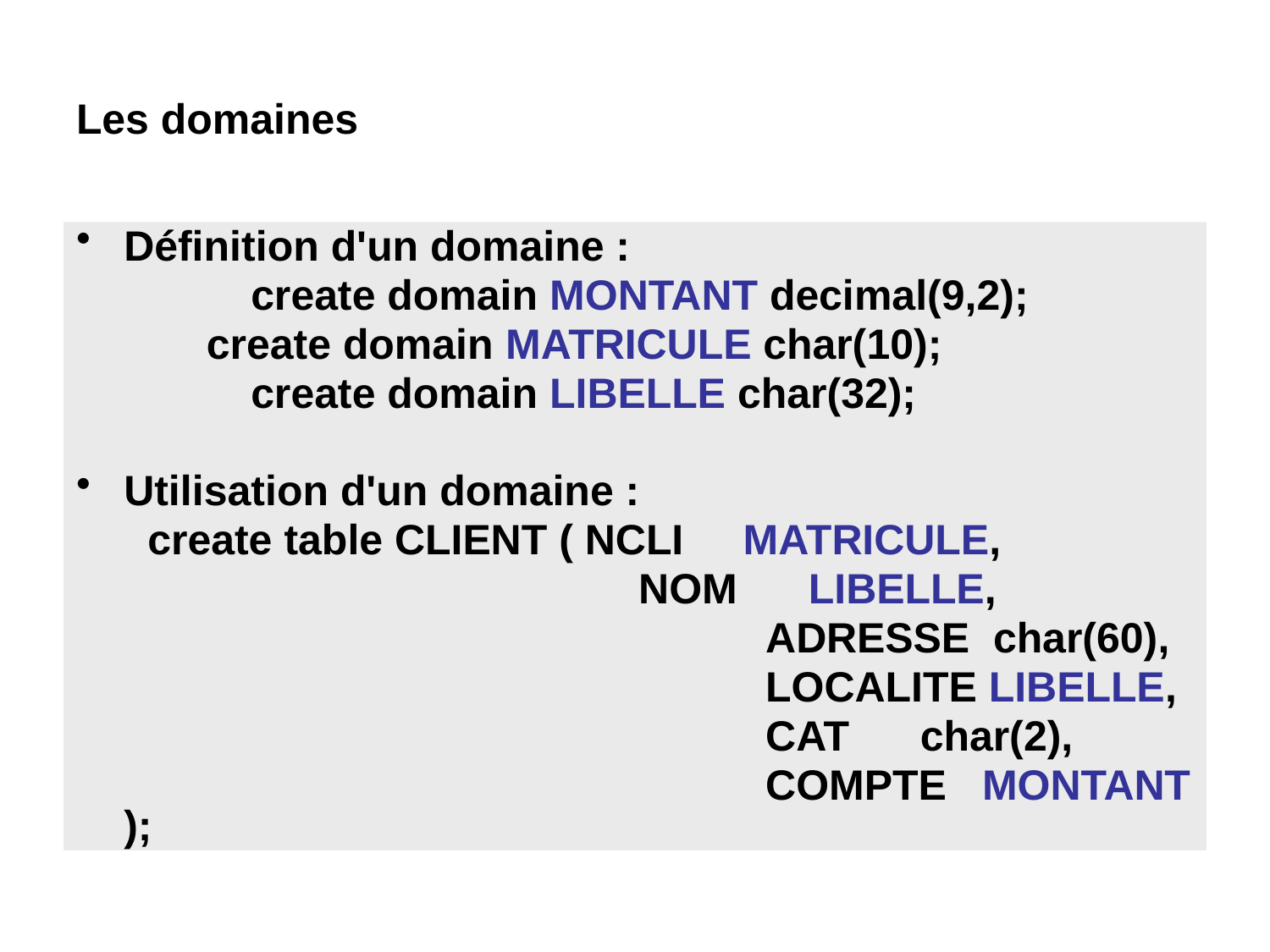

# Les domaines
Définition d'un domaine :
      	create domain MONTANT decimal(9,2);
           create domain MATRICULE char(10);
      	create domain LIBELLE char(32);

Utilisation d'un domaine :
	  create table CLIENT ( NCLI     MATRICULE,
          		                      NOM      LIBELLE,
				                      ADRESSE  char(60),
   				                      LOCALITE LIBELLE,
				                      CAT      char(2),
				                      COMPTE   MONTANT );